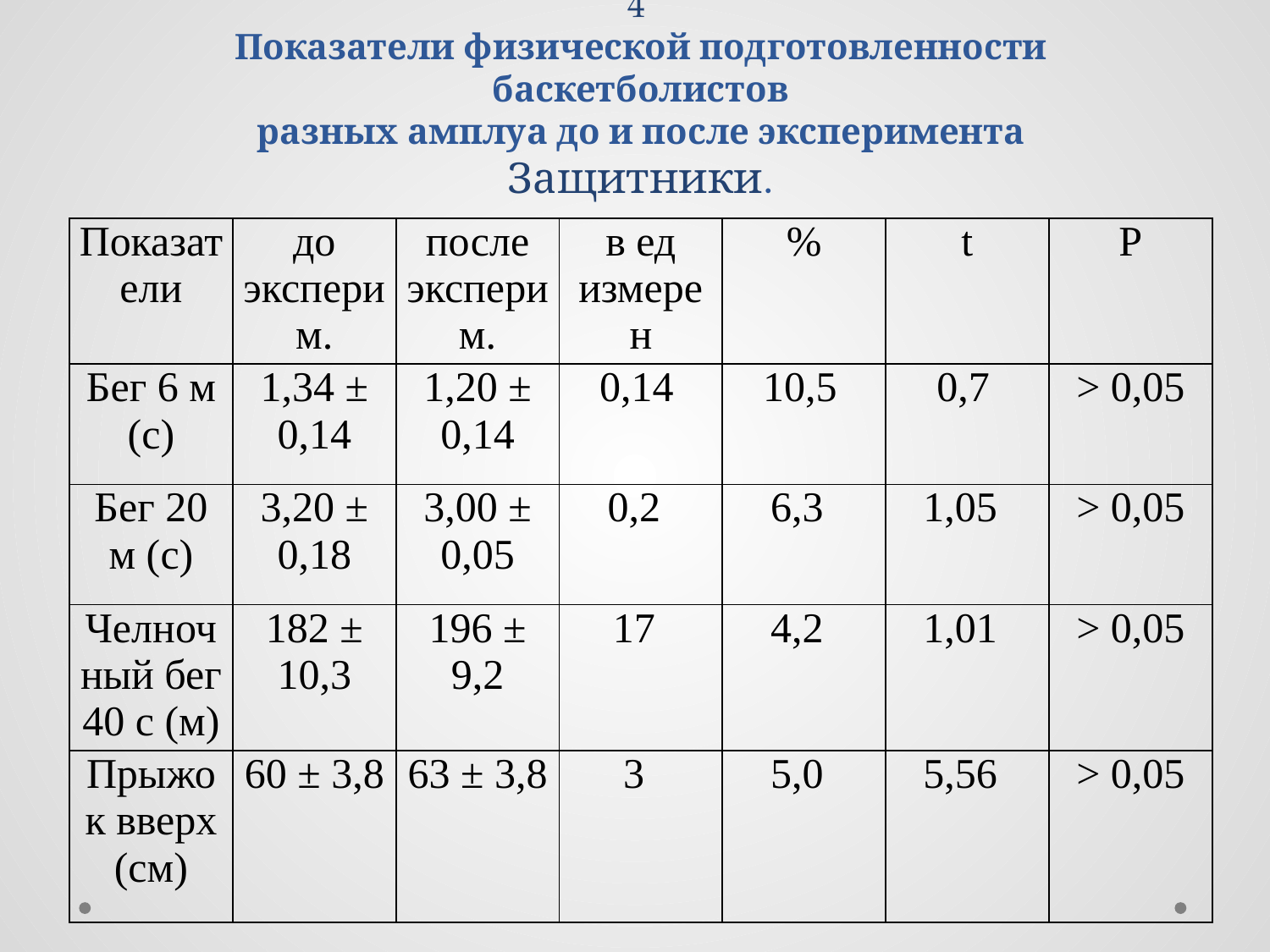

# Таблица 4 Показатели физической подготовленности баскетболистов разных амплуа до и после эксперимента Защитники.
| Показатели | до эксперим. | после эксперим. | в ед измерен | % | t | P |
| --- | --- | --- | --- | --- | --- | --- |
| Бег 6 м (с) | 1,34 ± 0,14 | 1,20 ± 0,14 | 0,14 | 10,5 | 0,7 | ˃ 0,05 |
| Бег 20 м (с) | 3,20 ± 0,18 | 3,00 ± 0,05 | 0,2 | 6,3 | 1,05 | ˃ 0,05 |
| Челночный бег 40 c (м) | 182 ± 10,3 | 196 ± 9,2 | 17 | 4,2 | 1,01 | ˃ 0,05 |
| Прыжок вверх (см) | 60 ± 3,8 | 63 ± 3,8 | 3 | 5,0 | 5,56 | ˃ 0,05 |